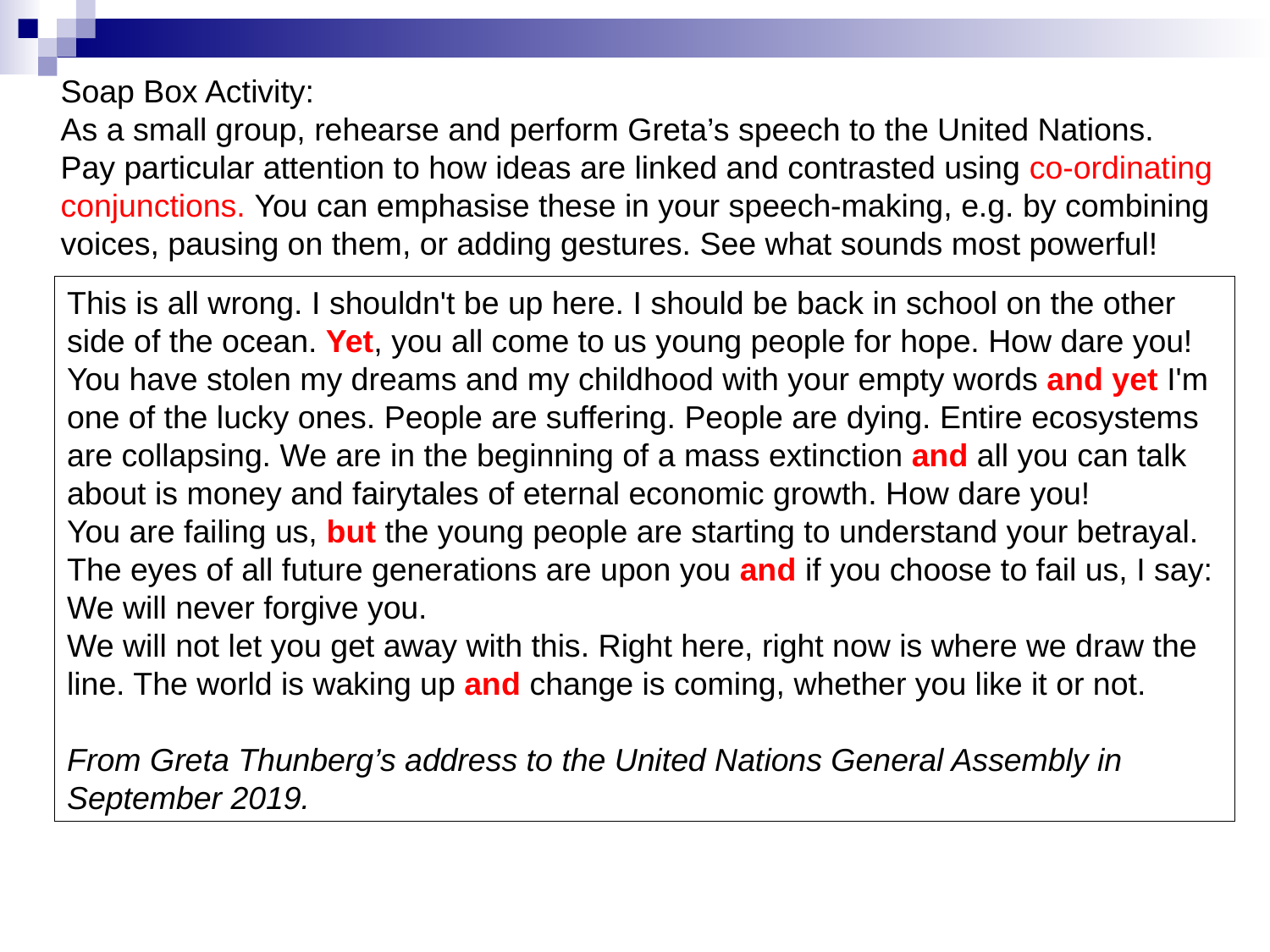

Soap Box Activity:
As a small group, rehearse and perform Greta’s speech to the United Nations. Pay particular attention to how ideas are linked and contrasted using co-ordinating conjunctions. You can emphasise these in your speech-making, e.g. by combining voices, pausing on them, or adding gestures. See what sounds most powerful!
This is all wrong. I shouldn't be up here. I should be back in school on the other side of the ocean. Yet, you all come to us young people for hope. How dare you!
You have stolen my dreams and my childhood with your empty words and yet I'm one of the lucky ones. People are suffering. People are dying. Entire ecosystems are collapsing. We are in the beginning of a mass extinction and all you can talk about is money and fairytales of eternal economic growth. How dare you!
You are failing us, but the young people are starting to understand your betrayal. The eyes of all future generations are upon you and if you choose to fail us, I say: We will never forgive you.
We will not let you get away with this. Right here, right now is where we draw the line. The world is waking up and change is coming, whether you like it or not.

From Greta Thunberg’s address to the United Nations General Assembly in September 2019.